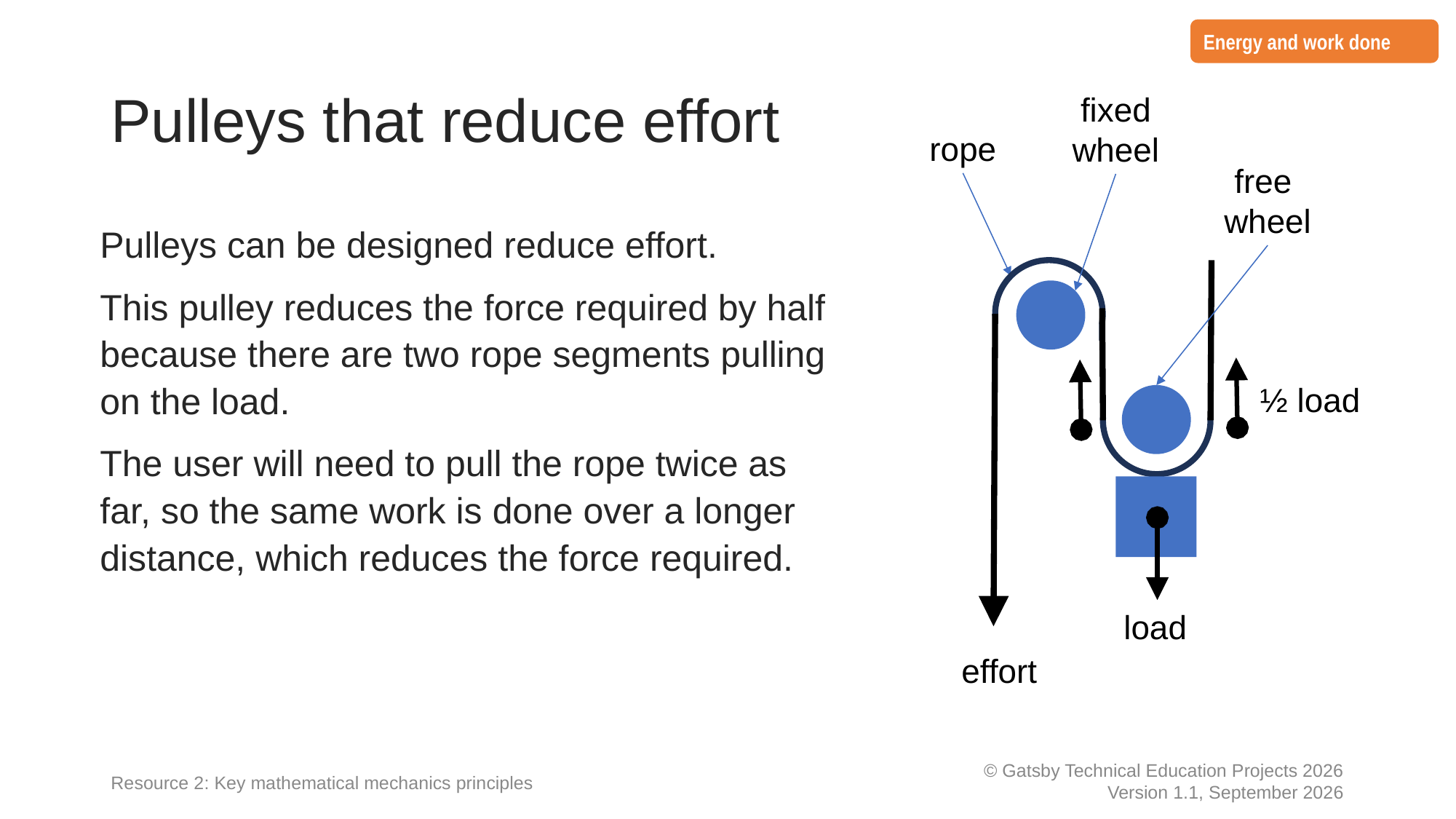

Energy and work done
# Pulleys that reduce effort
fixed wheel
rope
free  wheel

load
½ load

Pulleys can be designed reduce effort.
This pulley reduces the force required by half because there are two rope segments pulling on the load.
The user will need to pull the rope twice as far, so the same work is done over a longer distance, which reduces the force required.
effort
Resource 2: Key mathematical mechanics principles